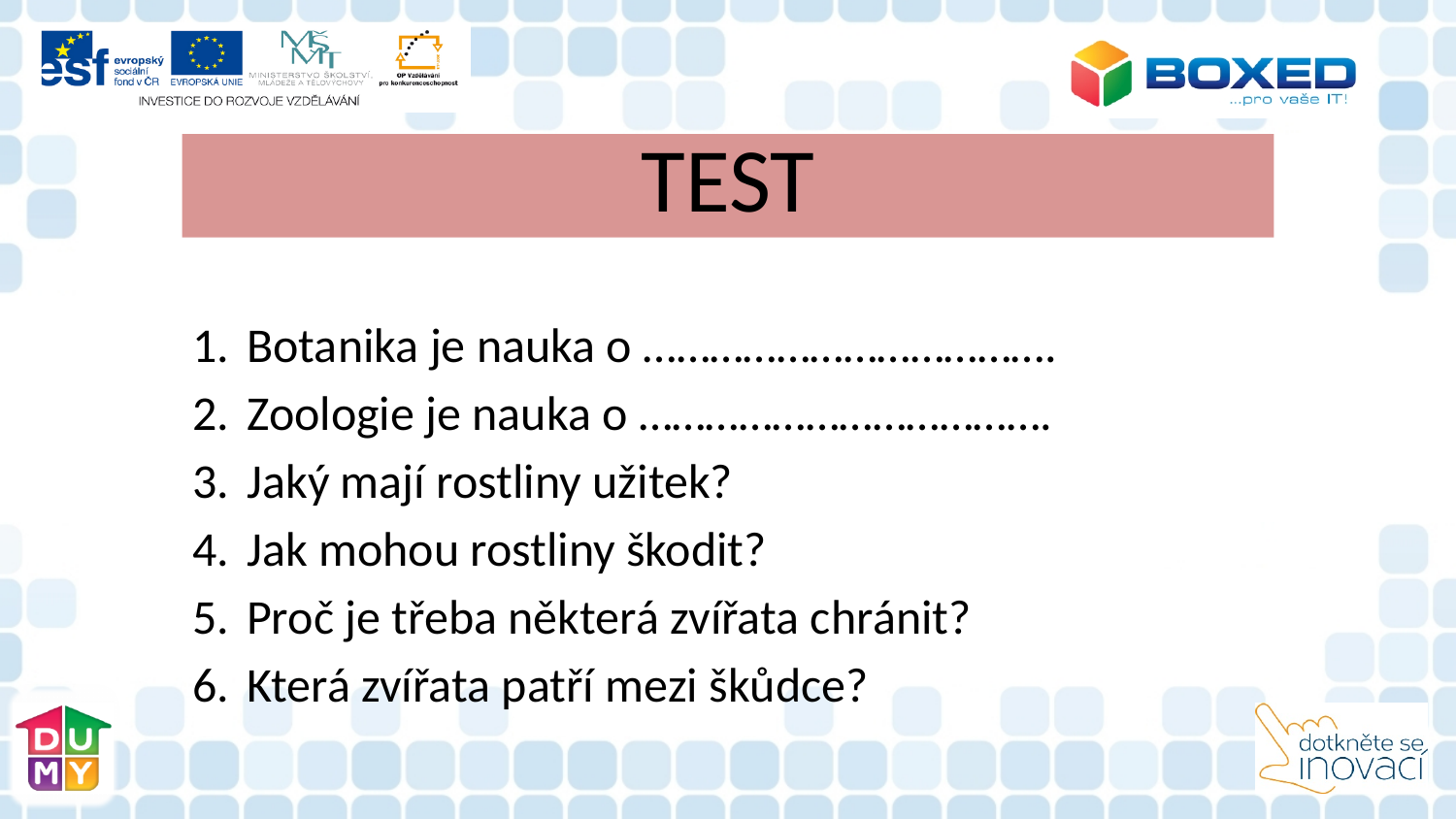

# TEST
Botanika je nauka o ……………………………….
Zoologie je nauka o ……………………………….
Jaký mají rostliny užitek?
Jak mohou rostliny škodit?
Proč je třeba některá zvířata chránit?
Která zvířata patří mezi škůdce?